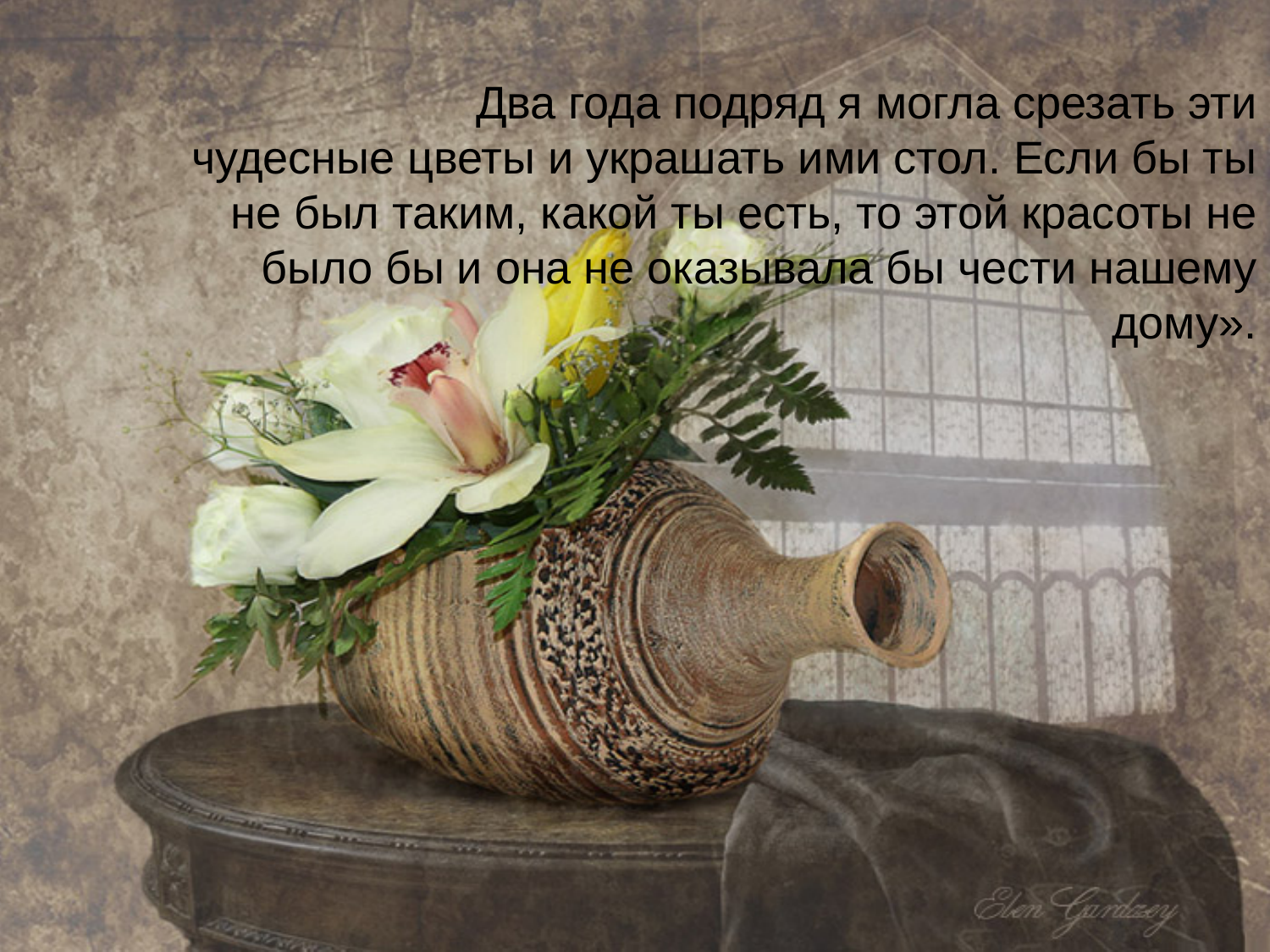

# Два года подряд я могла срезать эти чудесные цветы и украшать ими стол. Если бы ты не был таким, какой ты есть, то этой красоты не было бы и она не оказывала бы чести нашему дому».